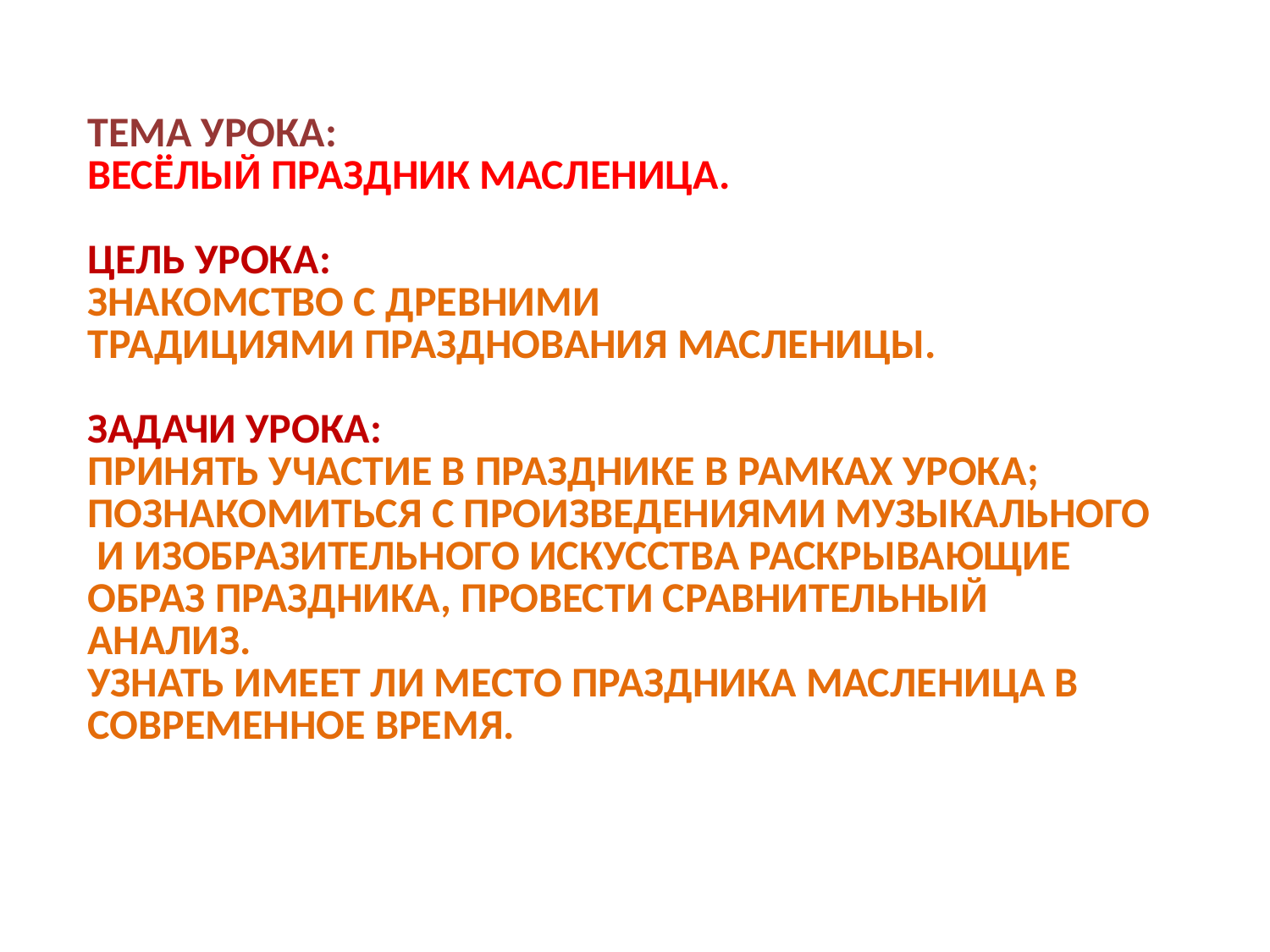

# Тема урока: Весёлый праздник Масленица. Цель урока: знакомство с древними традициями празднования Масленицы. Задачи урока: принять участие в празднике в рамках урока; познакомиться с произведениями музыкального  и изобразительного искусства раскрывающие образ праздника, провести сравнительный анализ. Узнать имеет ли место праздника Масленица в современное время.